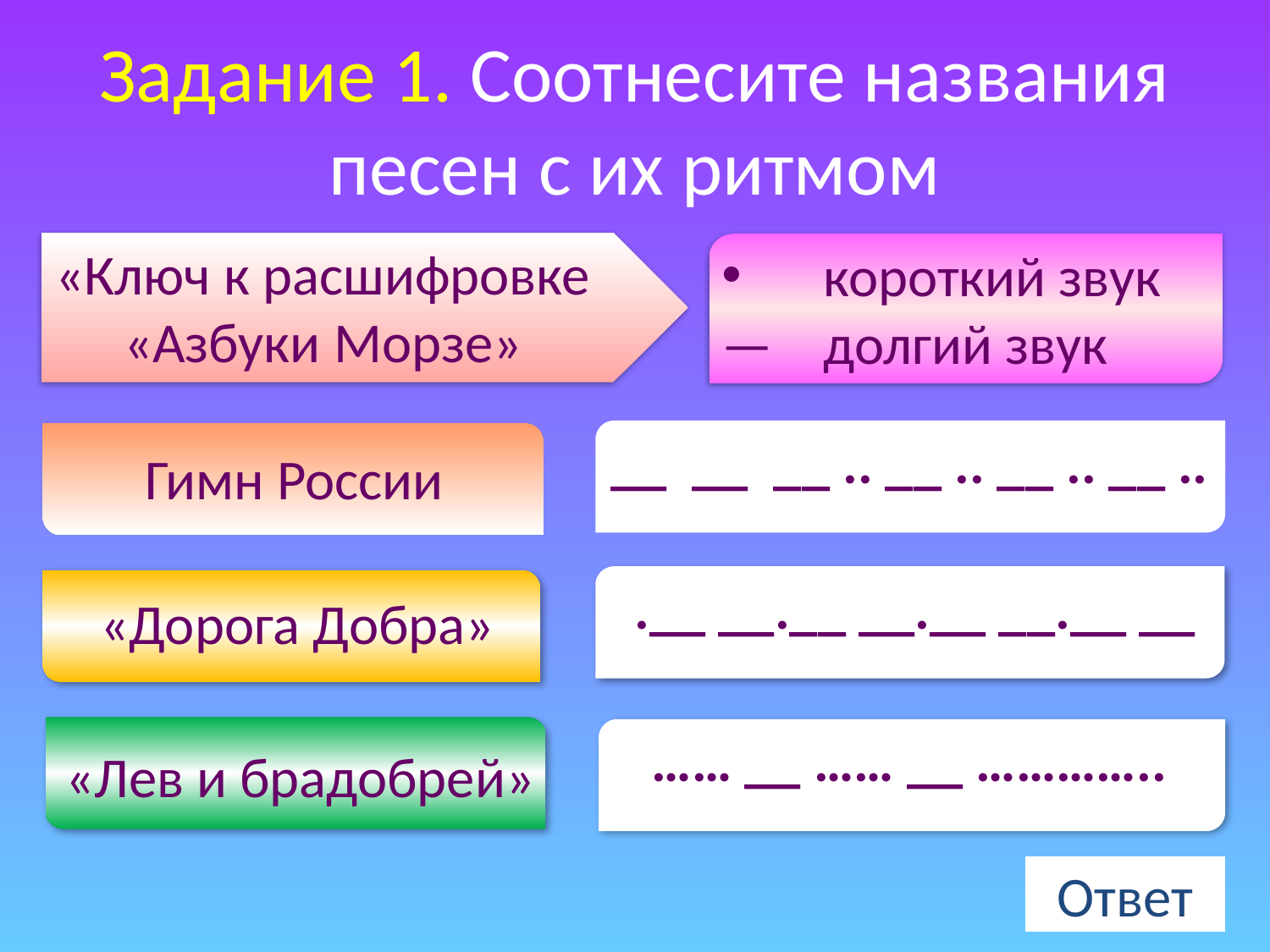

# Задание 1. Соотнесите названия песен с их ритмом
«Ключ к расшифровке
«Азбуки Морзе»

   короткий звук
—    долгий звук
__  __  __ .. __ .. __ .. __ ..

Гимн России

.__ __.__ __.__ __.__ __

…… __ …… __ …………..

«Дорога Добра»

«Лев и брадобрей»
Ответ